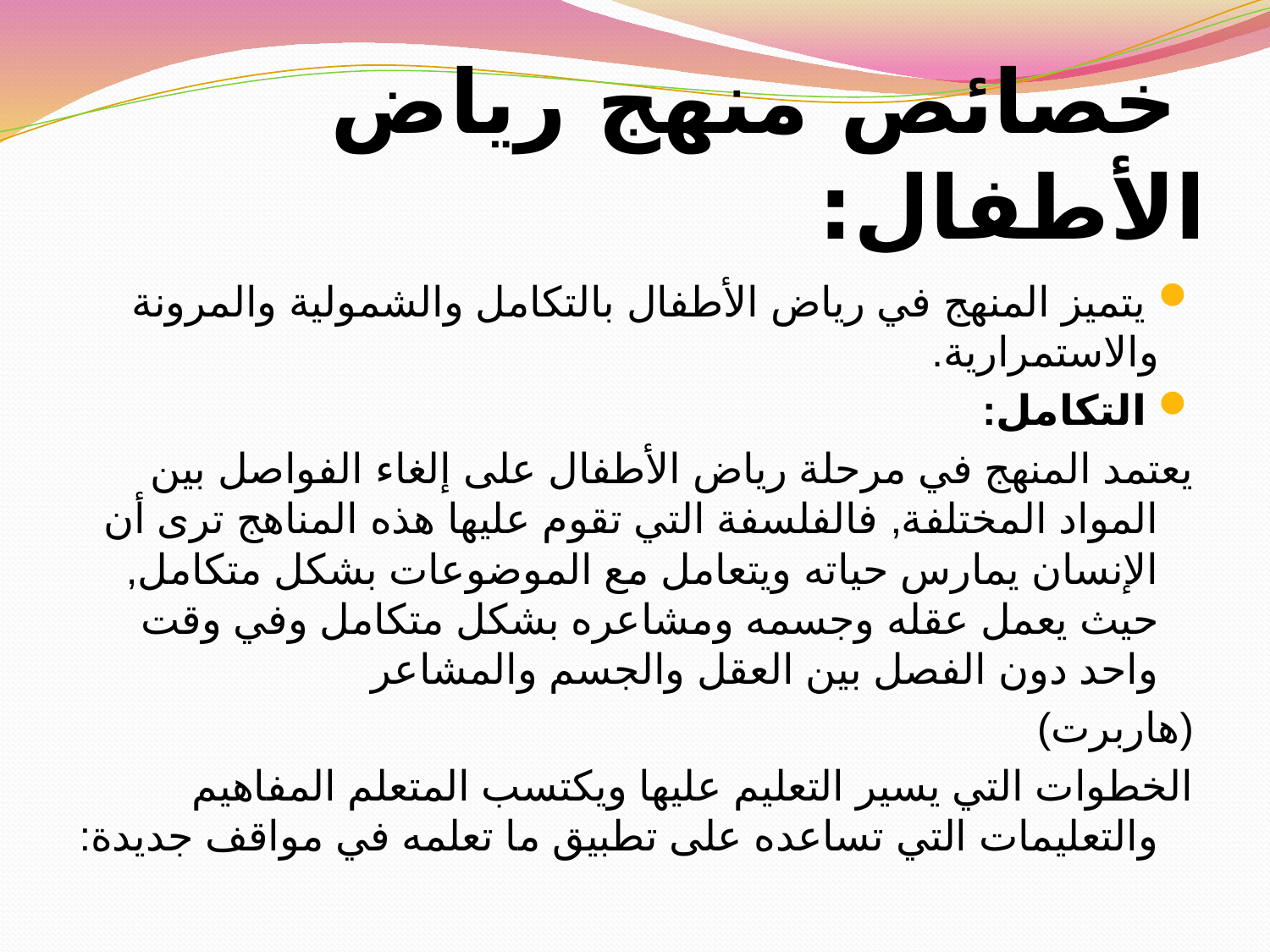

# خصائص منهج رياض الأطفال:
 يتميز المنهج في رياض الأطفال بالتكامل والشمولية والمرونة والاستمرارية.
 التكامل:
يعتمد المنهج في مرحلة رياض الأطفال على إلغاء الفواصل بين المواد المختلفة, فالفلسفة التي تقوم عليها هذه المناهج ترى أن الإنسان يمارس حياته ويتعامل مع الموضوعات بشكل متكامل, حيث يعمل عقله وجسمه ومشاعره بشكل متكامل وفي وقت واحد دون الفصل بين العقل والجسم والمشاعر
(هاربرت)
الخطوات التي يسير التعليم عليها ويكتسب المتعلم المفاهيم والتعليمات التي تساعده على تطبيق ما تعلمه في مواقف جديدة: